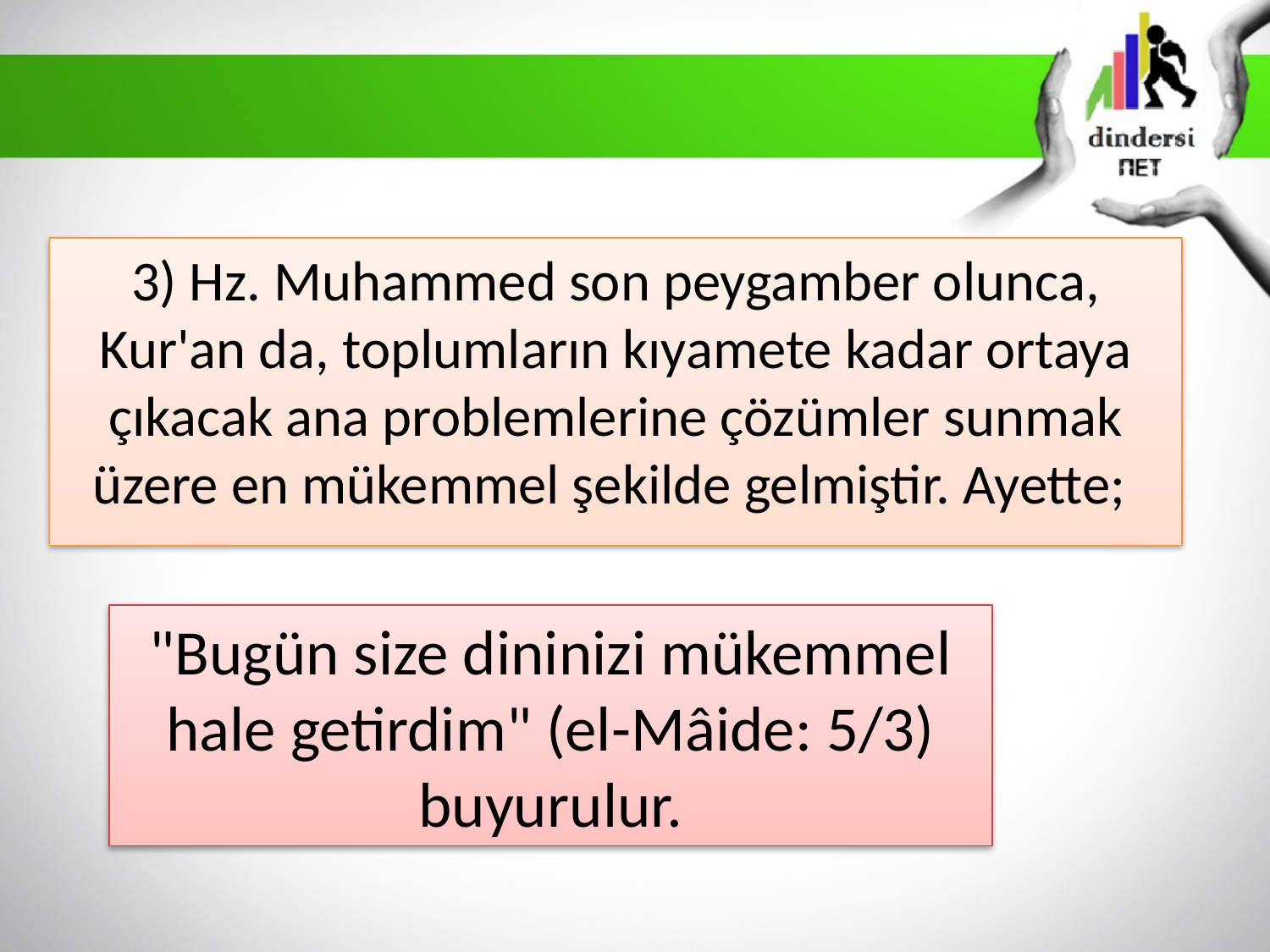

3) Hz. Muhammed son peygamber olunca, Kur'an da, toplumların kıyamete kadar ortaya çıkacak ana problemlerine çözümler sunmak üzere en mükemmel şekilde gelmiştir. Ayette;

"Bugün size dininizi mükemmel hale getirdim" (el-Mâide: 5/3) buyurulur.